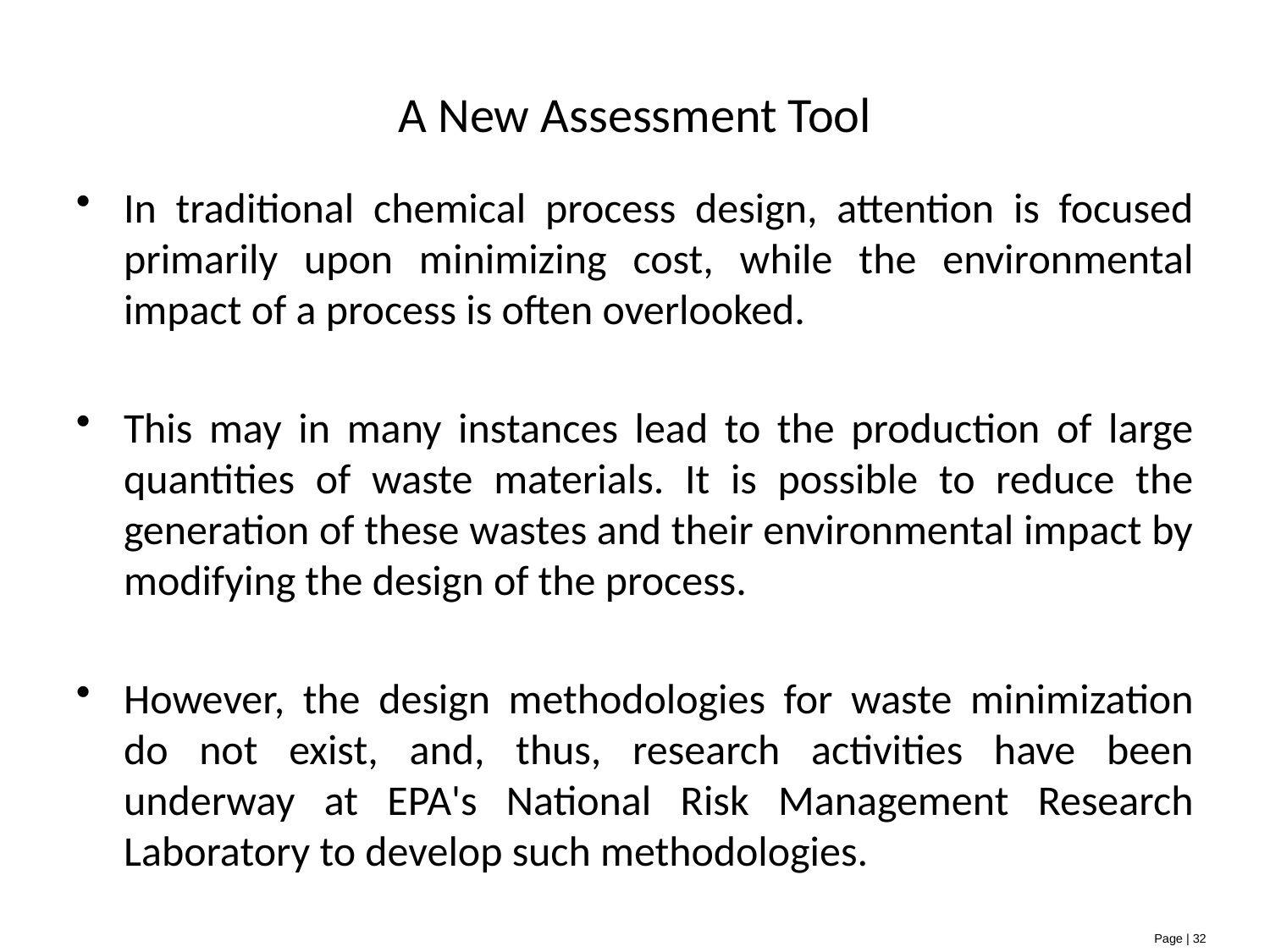

# A New Assessment Tool
In traditional chemical process design, attention is focused primarily upon minimizing cost, while the environmental impact of a process is often overlooked.

This may in many instances lead to the production of large quantities of waste materials. It is possible to reduce the generation of these wastes and their environmental impact by modifying the design of the process.

However, the design methodologies for waste minimization do not exist, and, thus, research activities have been underway at EPA's National Risk Management Research Laboratory to develop such methodologies.